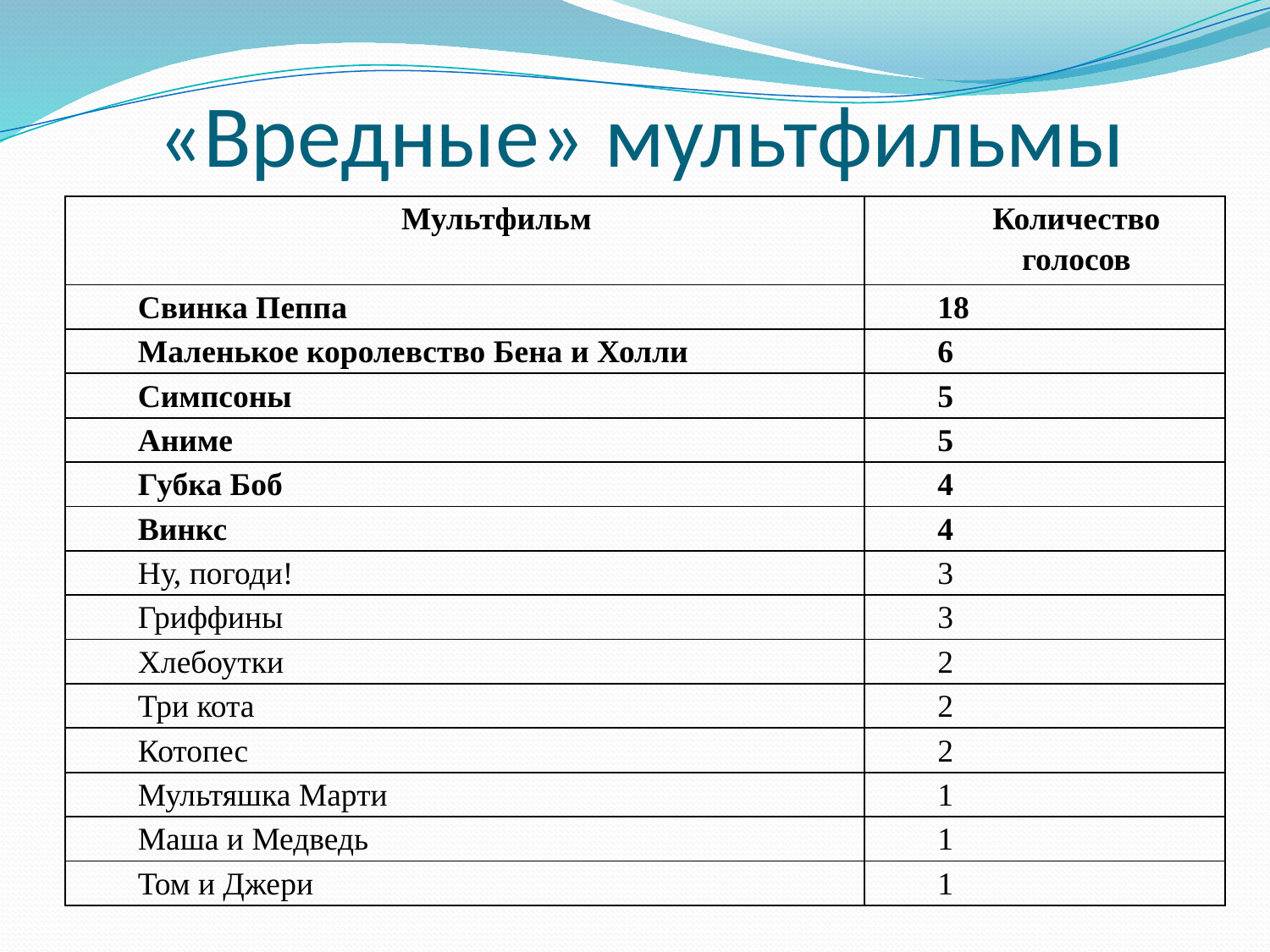

# «Вредные» мультфильмы
| Мультфильм | Количество голосов |
| --- | --- |
| Свинка Пеппа | 18 |
| Маленькое королевство Бена и Холли | 6 |
| Симпсоны | 5 |
| Аниме | 5 |
| Губка Боб | 4 |
| Винкс | 4 |
| Ну, погоди! | 3 |
| Гриффины | 3 |
| Хлебоутки | 2 |
| Три кота | 2 |
| Котопес | 2 |
| Мультяшка Марти | 1 |
| Маша и Медведь | 1 |
| Том и Джери | 1 |